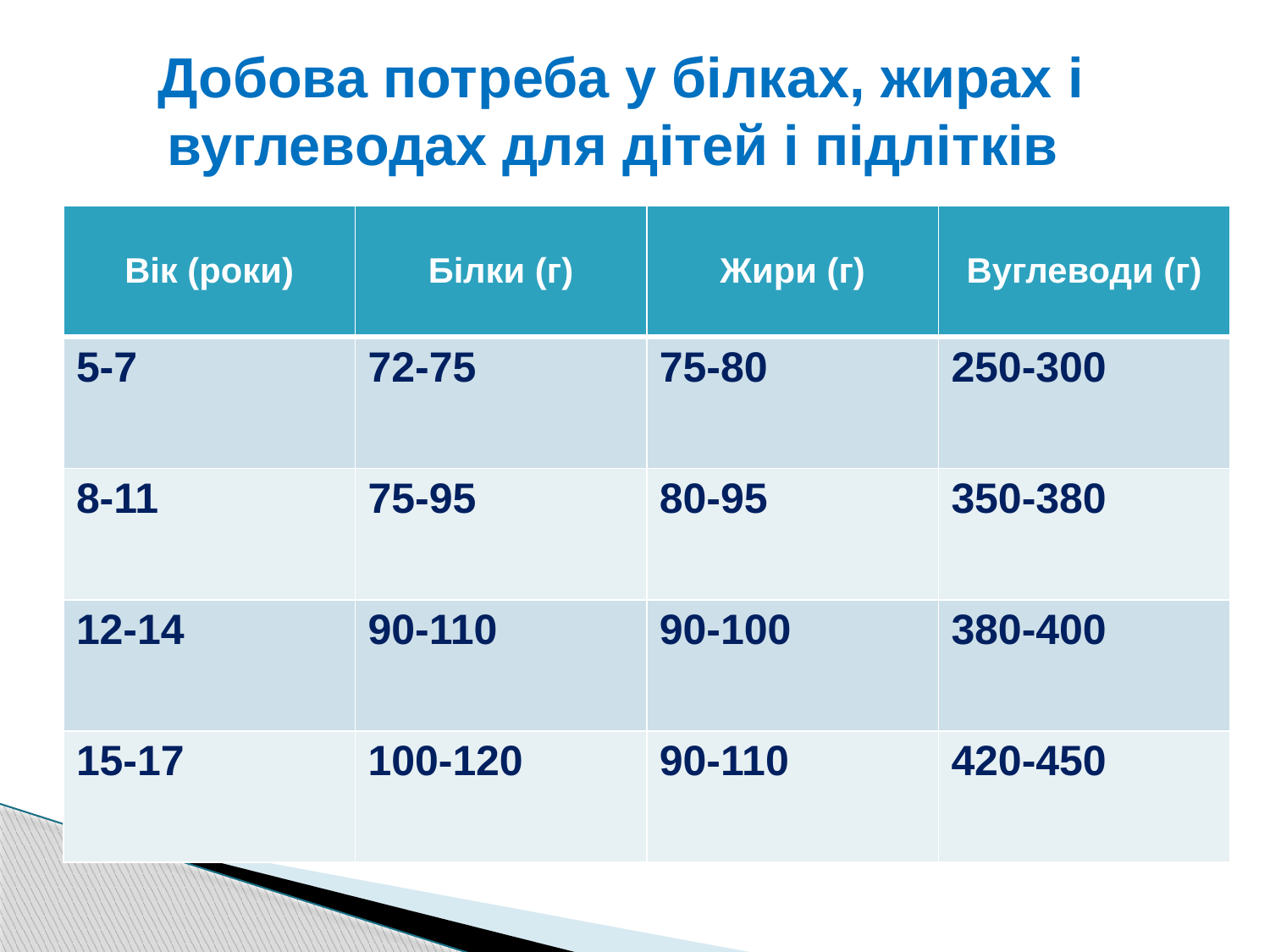

# Добова потреба у білках, жирах і вуглеводах для дітей і підлітків
| Вік (роки) | Білки (г) | Жири (г) | Вуглеводи (г) |
| --- | --- | --- | --- |
| 5-7 | 72-75 | 75-80 | 250-300 |
| 8-11 | 75-95 | 80-95 | 350-380 |
| 12-14 | 90-110 | 90-100 | 380-400 |
| 15-17 | 100-120 | 90-110 | 420-450 |